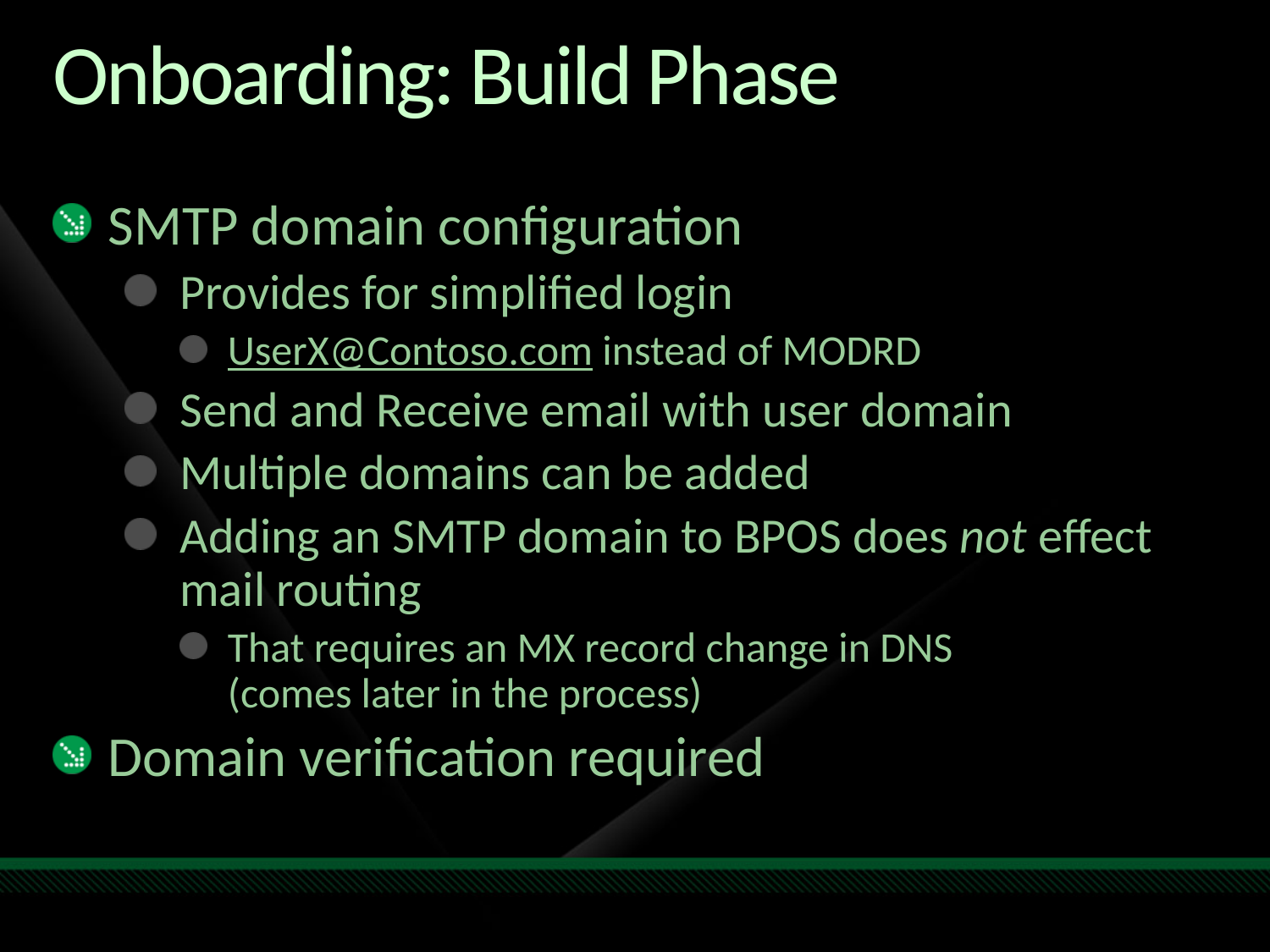

# Onboarding: Build Phase
SMTP domain configuration
Provides for simplified login
UserX@Contoso.com instead of MODRD
Send and Receive email with user domain
Multiple domains can be added
Adding an SMTP domain to BPOS does not effect mail routing
That requires an MX record change in DNS
(comes later in the process)
Domain verification required